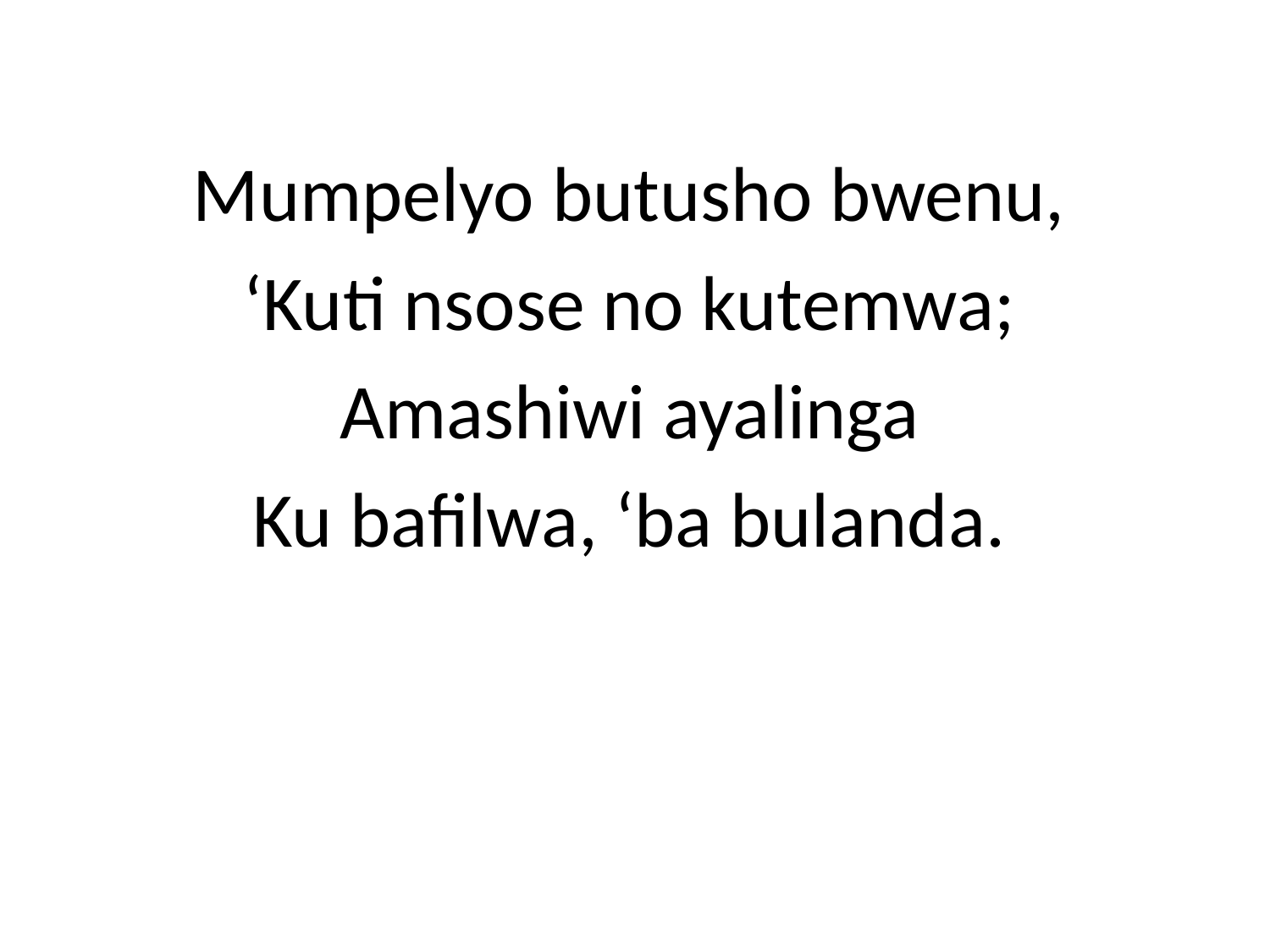

Mumpelyo butusho bwenu,
‘Kuti nsose no kutemwa;
Amashiwi ayalinga
Ku bafilwa, ‘ba bulanda.